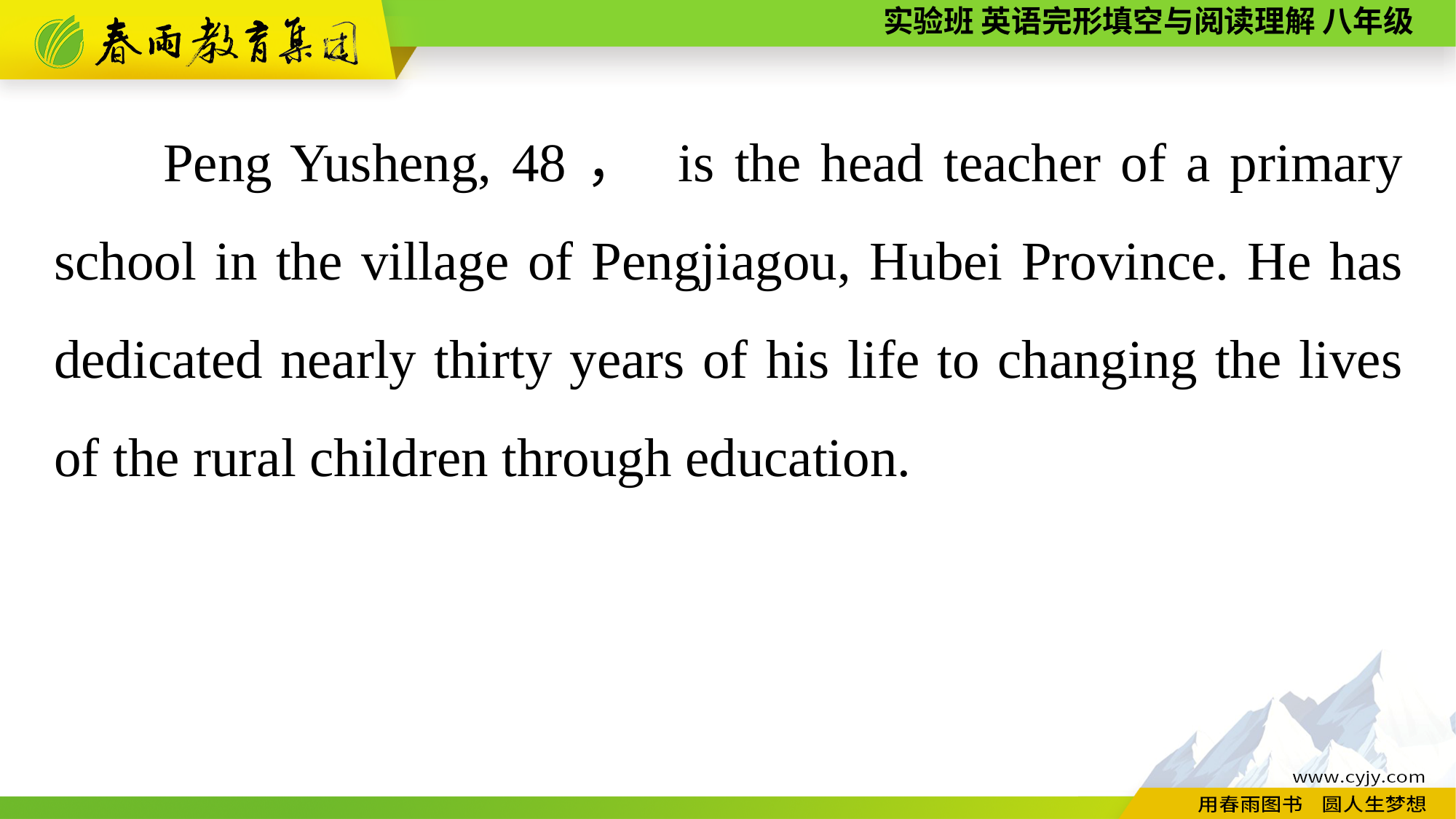

Peng Yusheng, 48， is the head teacher of a primary school in the village of Pengjiagou, Hubei Province. He has dedicated nearly thirty years of his life to changing the lives of the rural children through education.